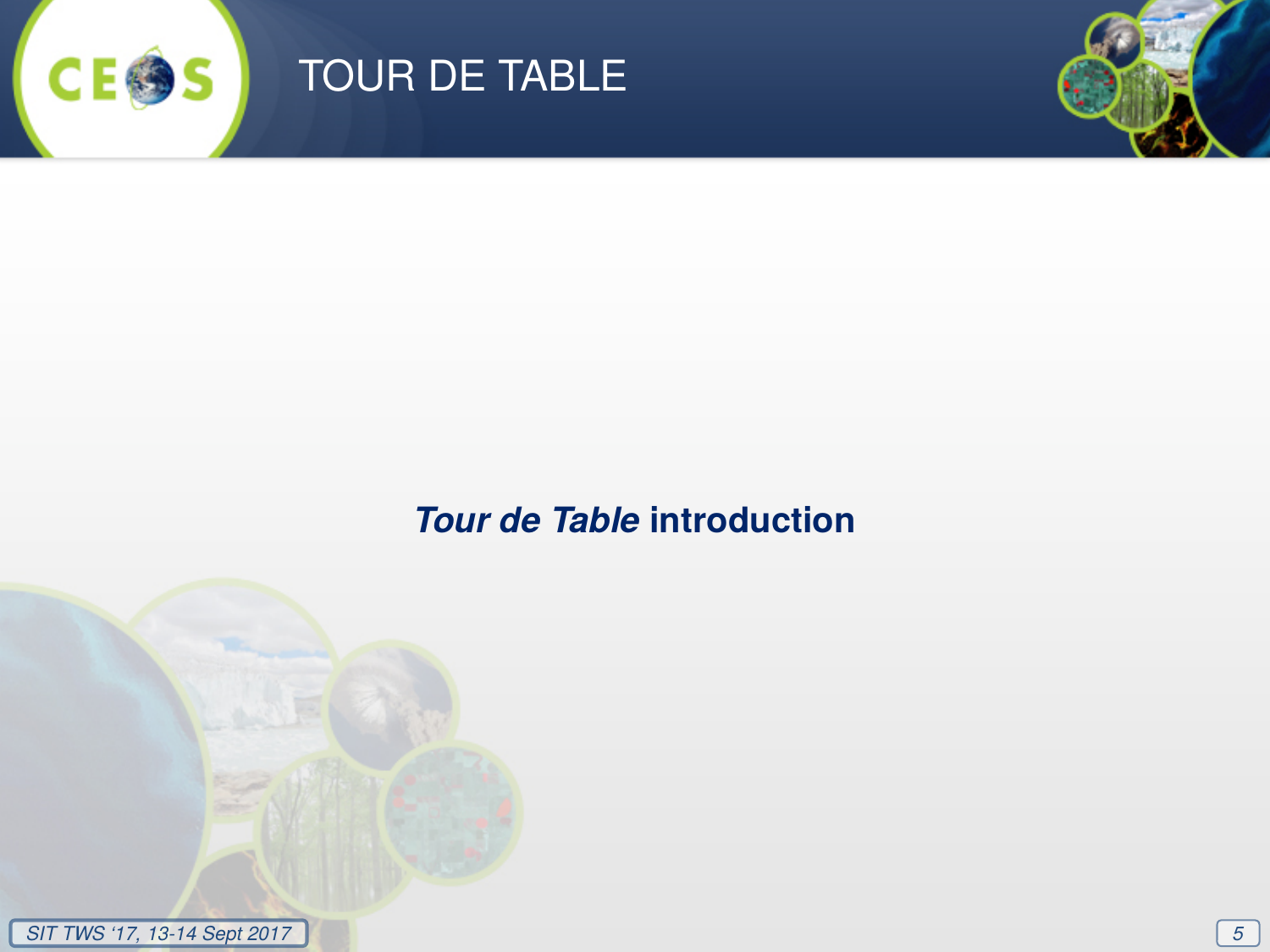

TOUR DE TABLE
Tour de Table introduction
5